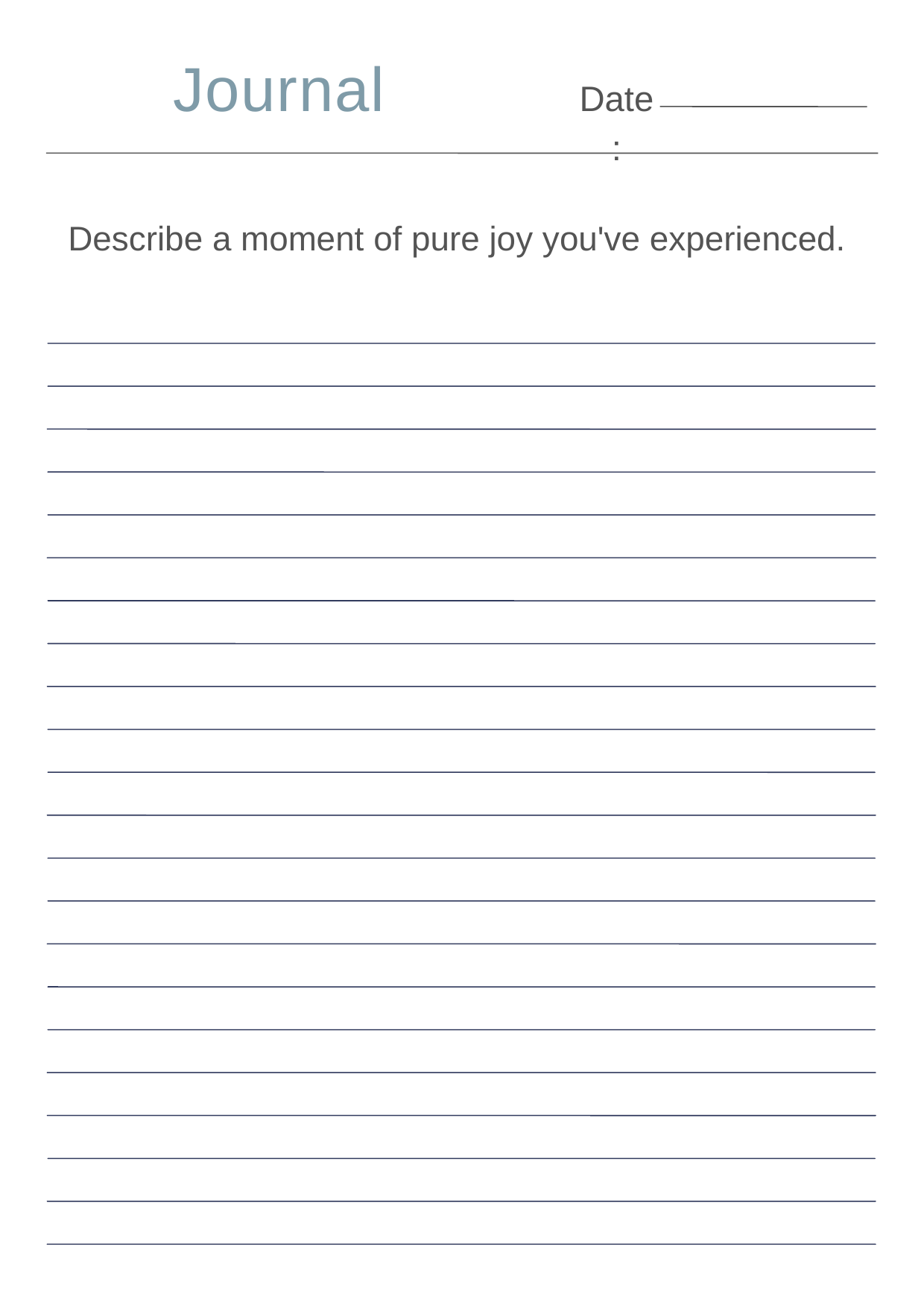

Journal
Date:

Describe a moment of pure joy you've experienced.